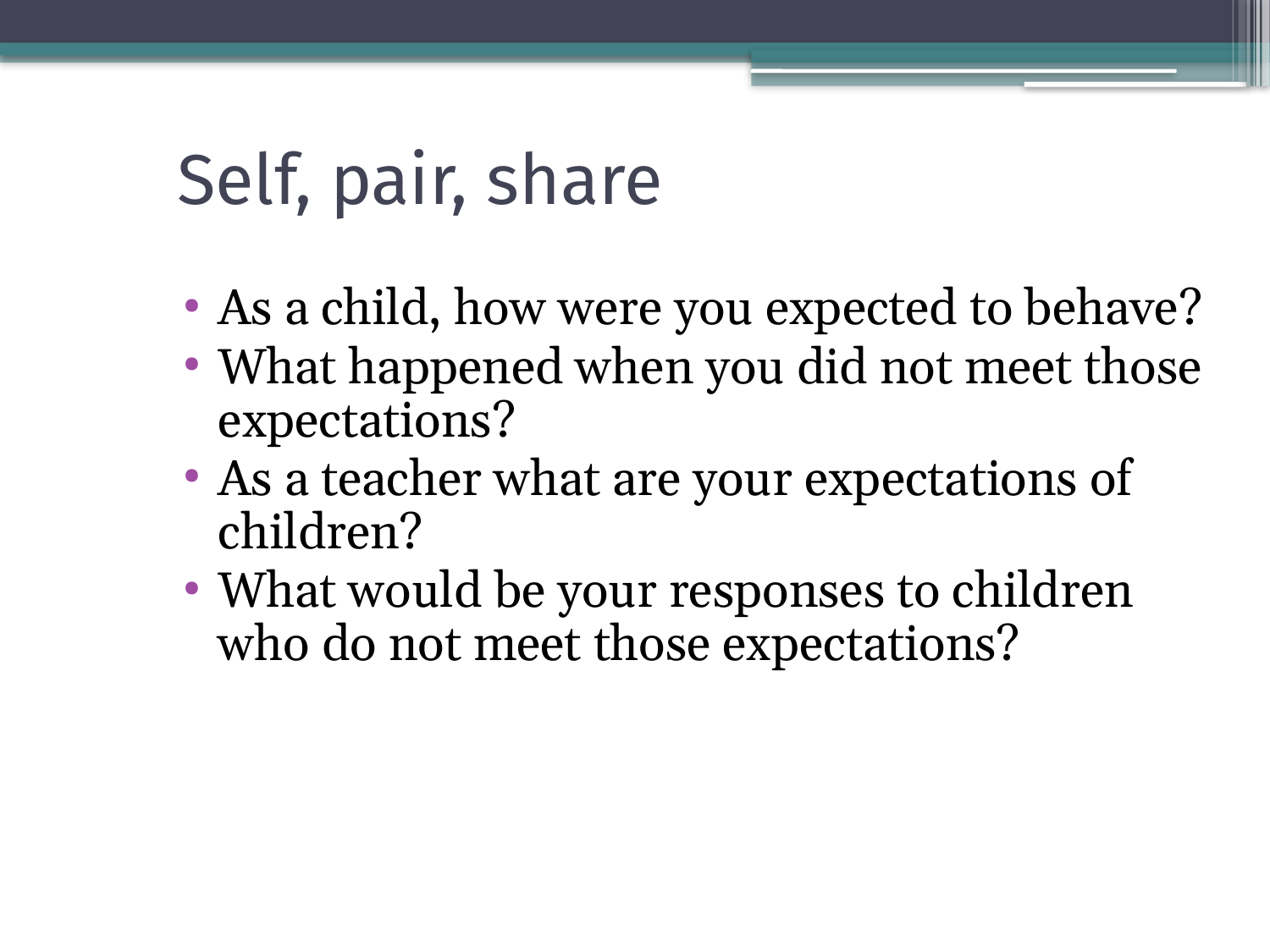

# Self, pair, share
As a child, how were you expected to behave?
What happened when you did not meet those expectations?
As a teacher what are your expectations of children?
What would be your responses to children who do not meet those expectations?